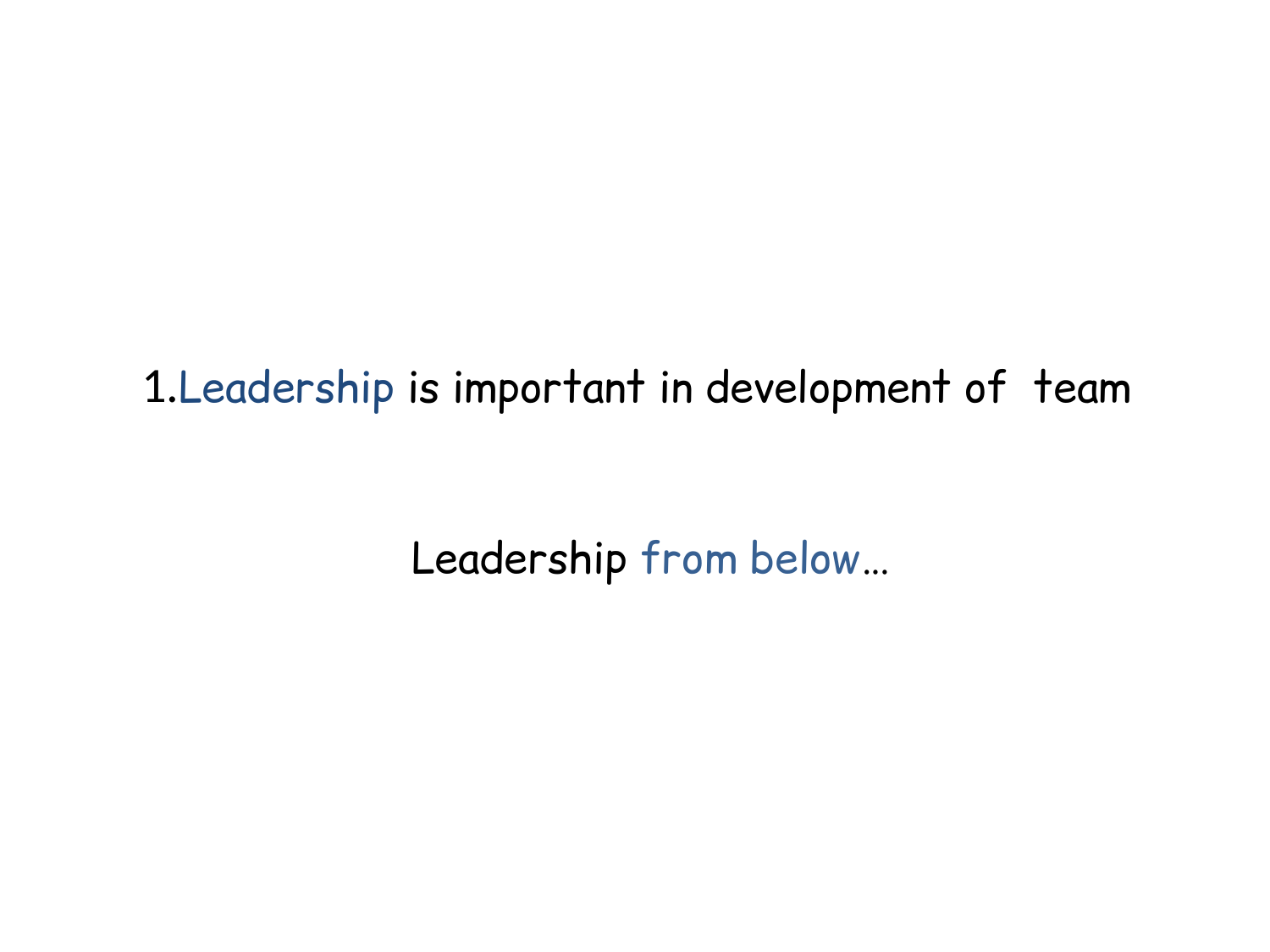

1.Leadership is important in development of  team

Leadership from below…